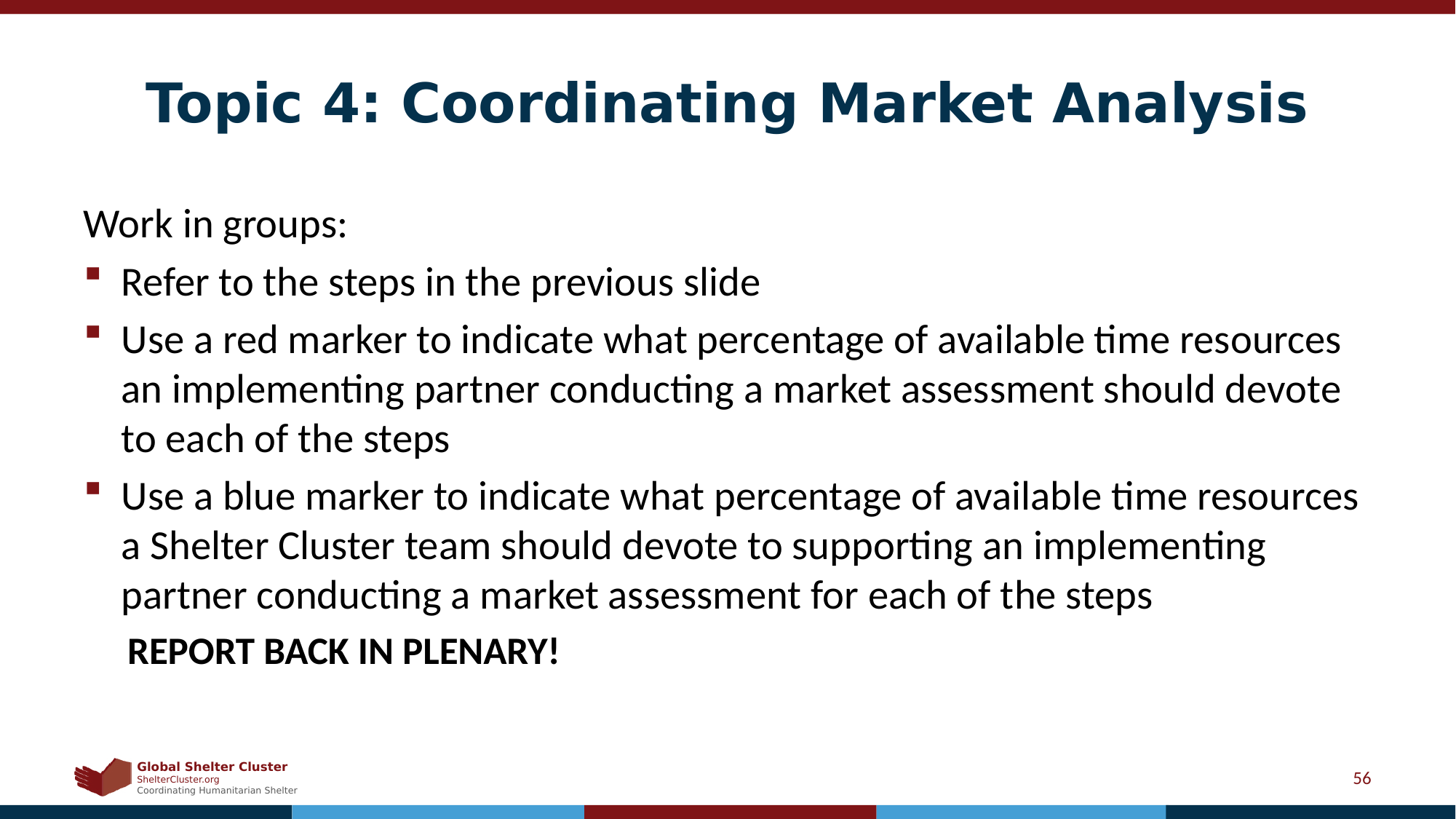

# Topic 4: Coordinating Market Analysis
Work in groups:
Refer to the steps in the previous slide
Use a red marker to indicate what percentage of available time resources an implementing partner conducting a market assessment should devote to each of the steps
Use a blue marker to indicate what percentage of available time resources a Shelter Cluster team should devote to supporting an implementing partner conducting a market assessment for each of the steps
REPORT BACK IN PLENARY!

56